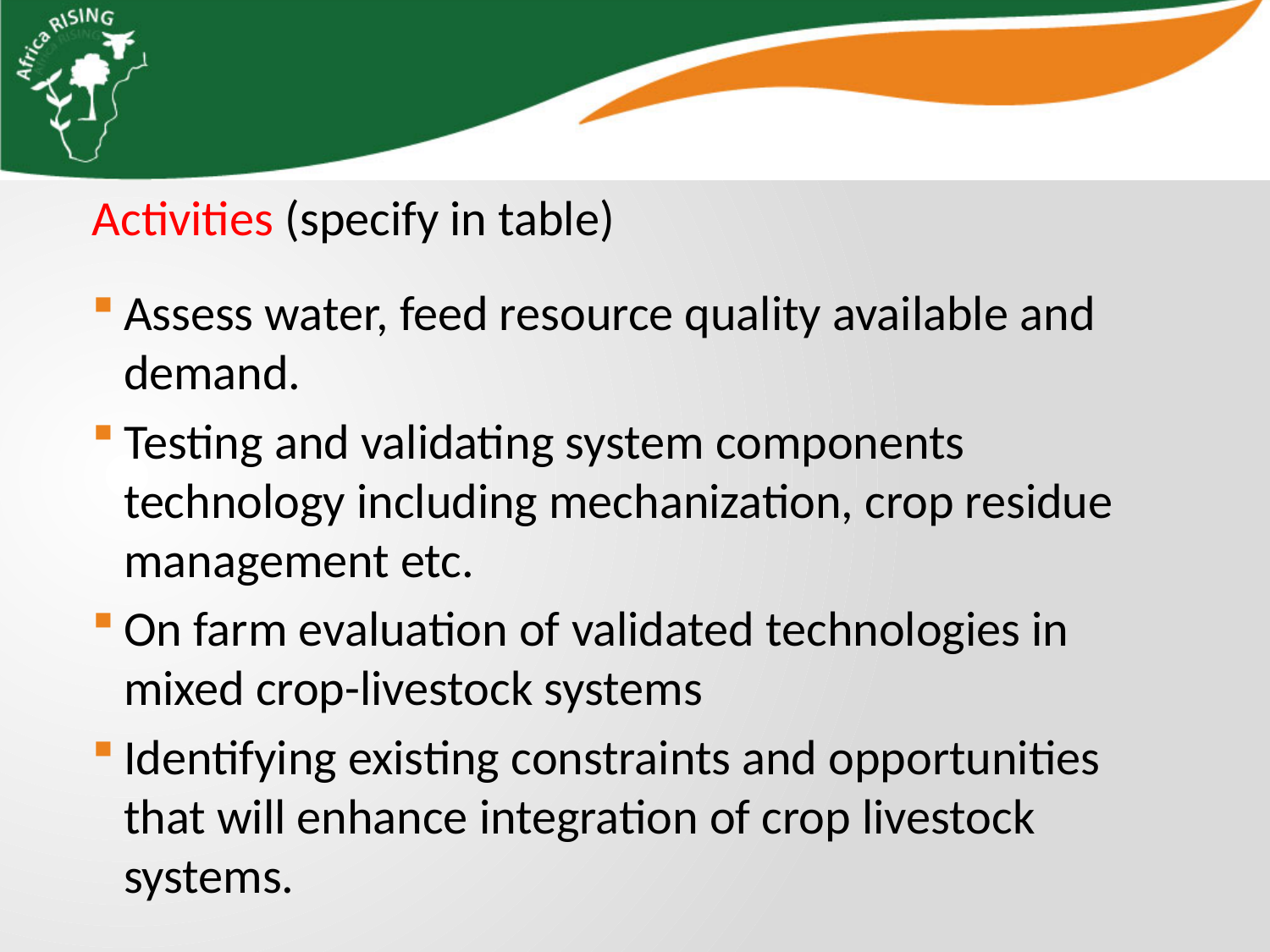

Activities (specify in table)

Assess water, feed resource quality available and demand.
Testing and validating system components technology including mechanization, crop residue management etc.
On farm evaluation of validated technologies in mixed crop-livestock systems
Identifying existing constraints and opportunities that will enhance integration of crop livestock systems.